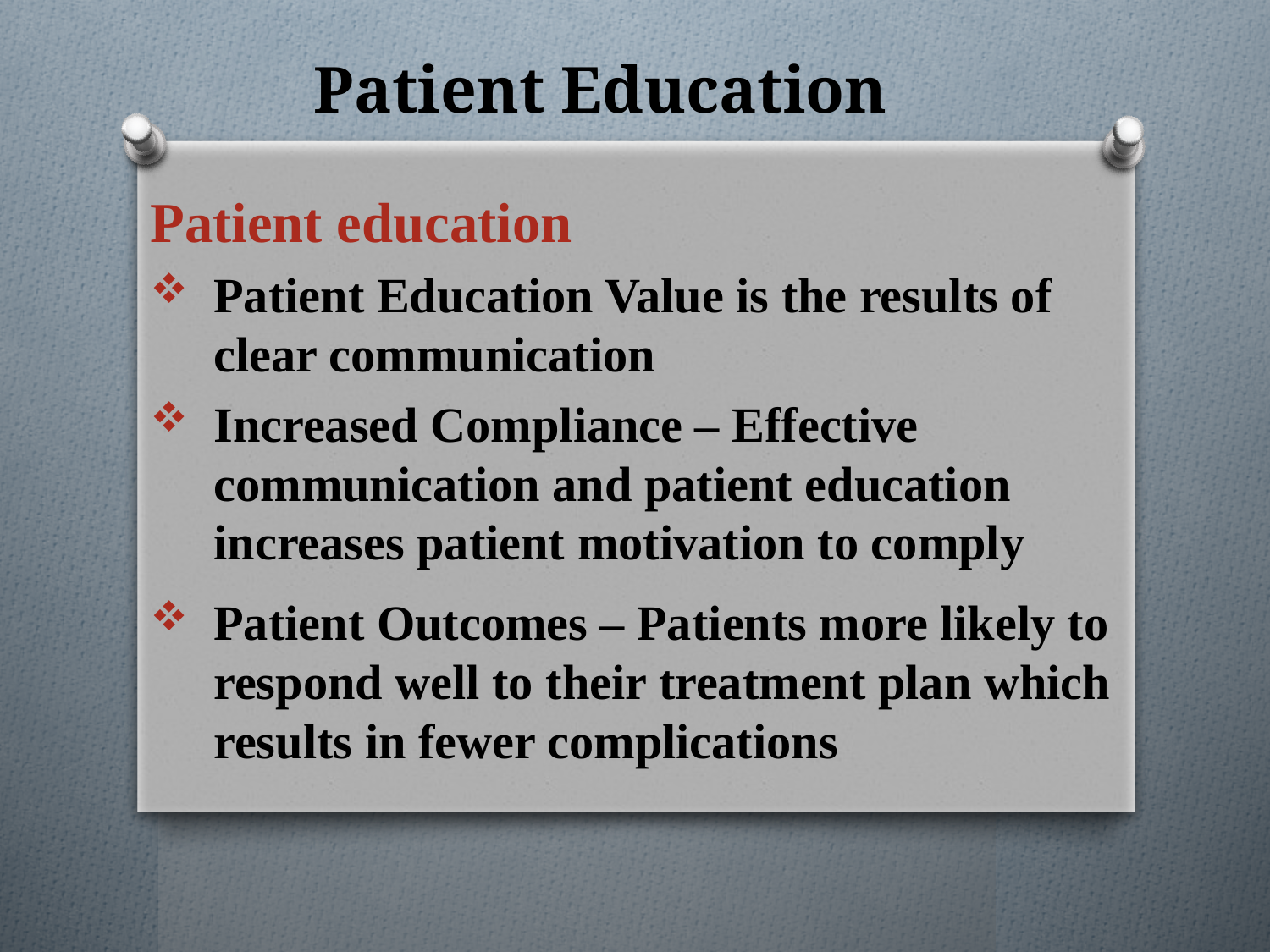

# Patient Education
Patient education
Patient Education Value is the results of clear communication
Increased Compliance – Effective communication and patient education increases patient motivation to comply
Patient Outcomes – Patients more likely to respond well to their treatment plan which results in fewer complications